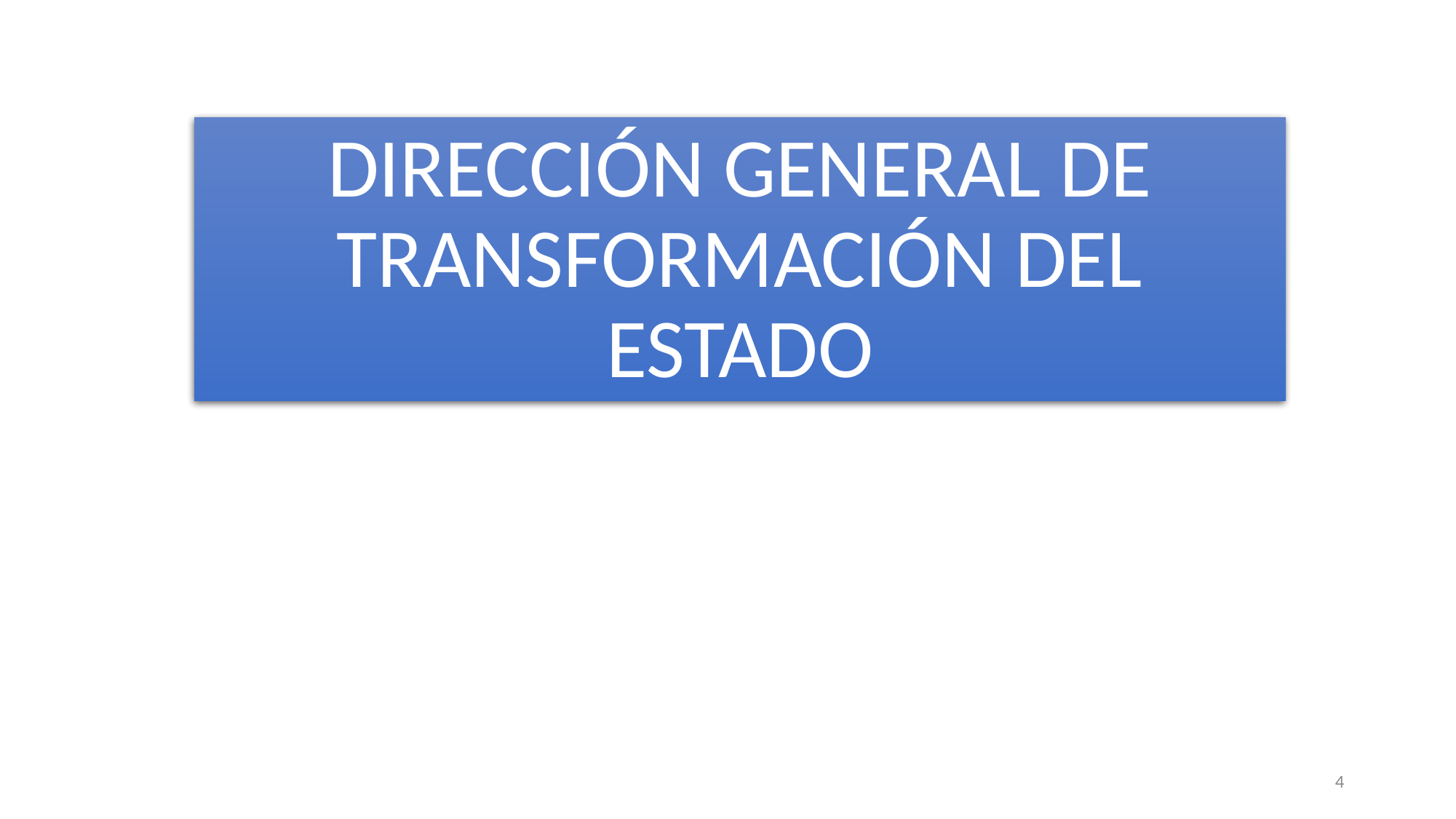

# DIRECCIÓN GENERAL DE TRANSFORMACIÓN DEL ESTADO
4